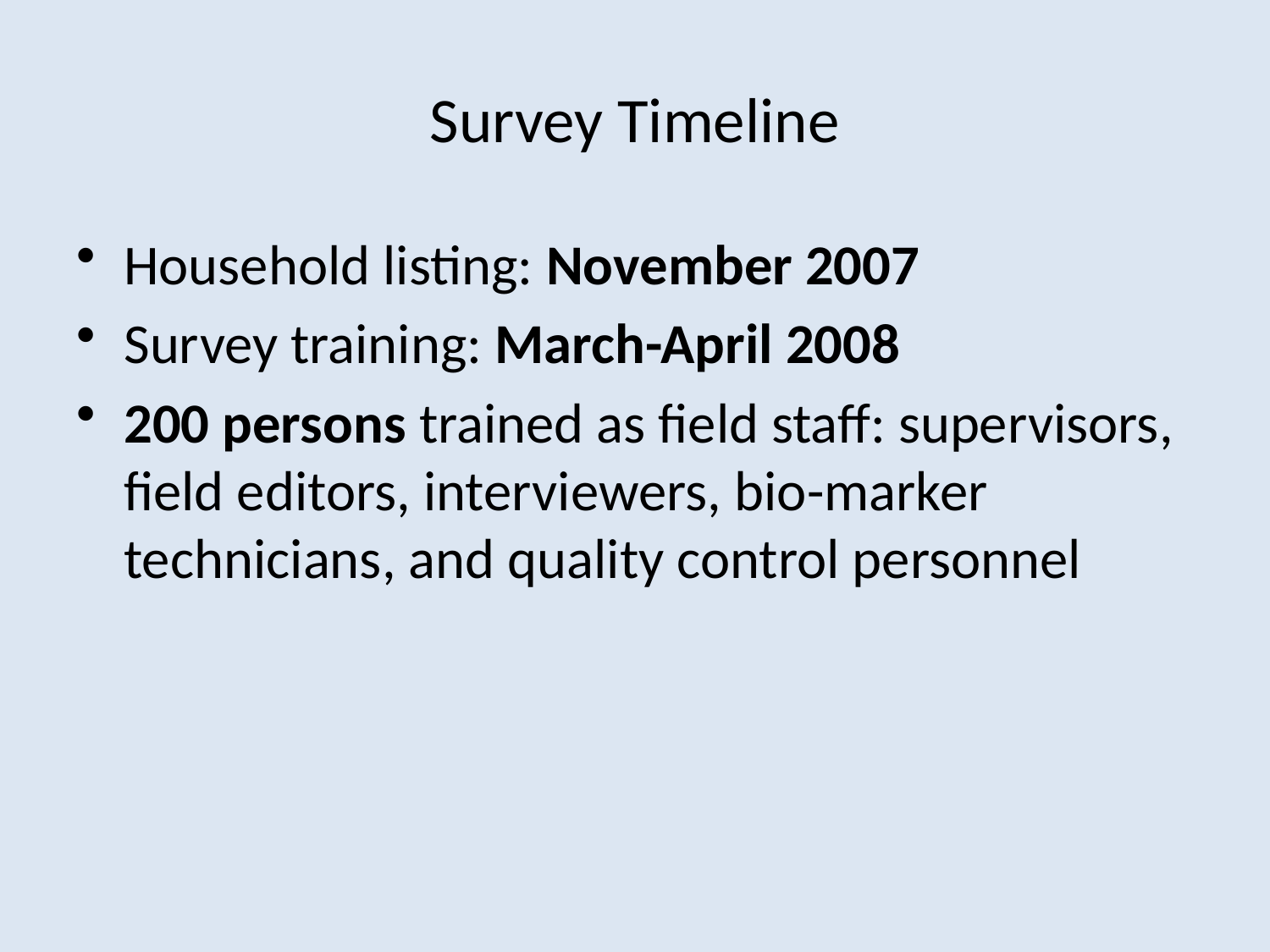

# Survey Timeline
Household listing: November 2007
Survey training: March-April 2008
200 persons trained as field staff: supervisors, field editors, interviewers, bio-marker technicians, and quality control personnel